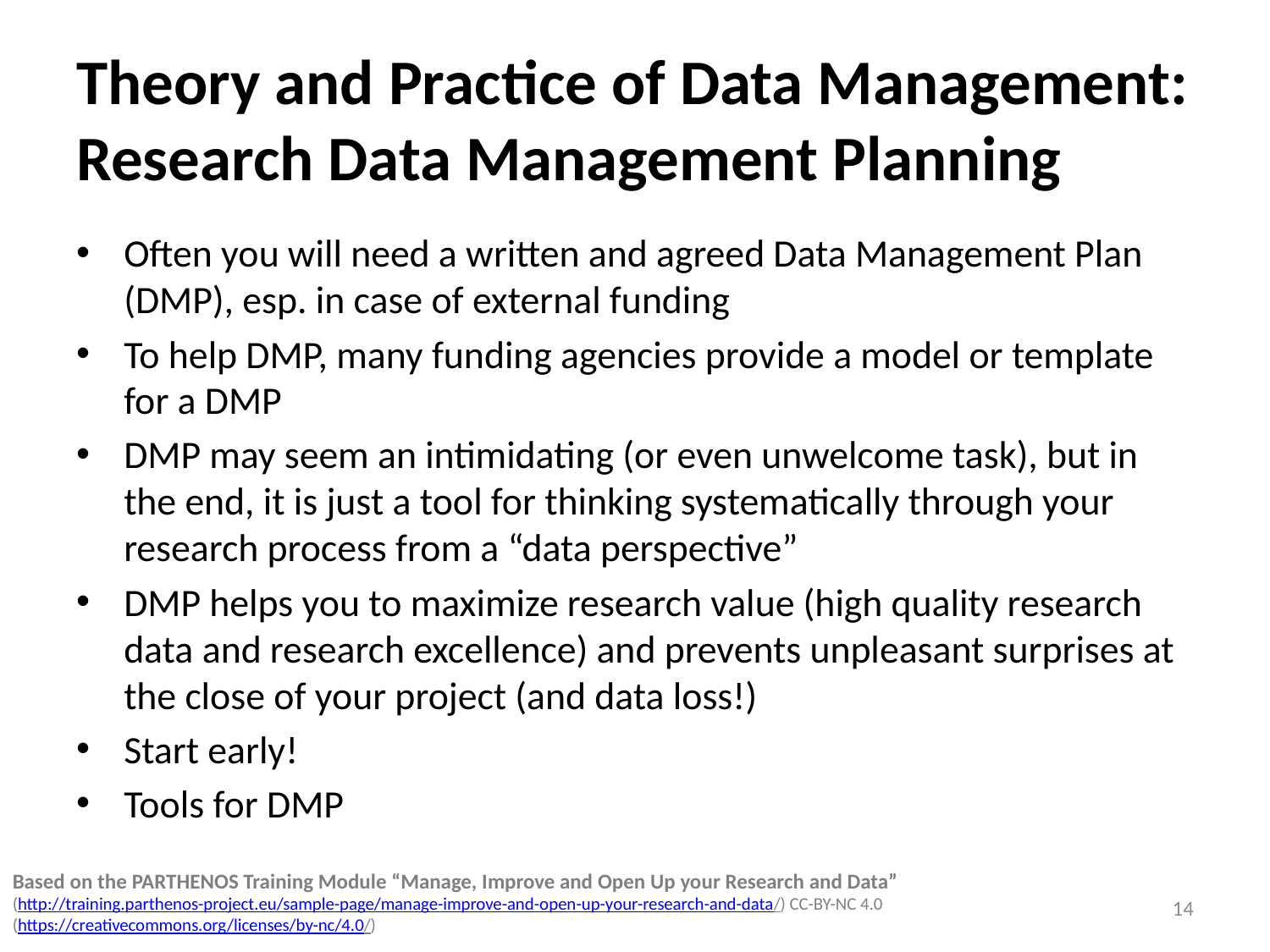

# Theory and Practice of Data Management: Research Data Management Planning
Often you will need a written and agreed Data Management Plan (DMP), esp. in case of external funding
To help DMP, many funding agencies provide a model or template for a DMP
DMP may seem an intimidating (or even unwelcome task), but in the end, it is just a tool for thinking systematically through your research process from a “data perspective”
DMP helps you to maximize research value (high quality research data and research excellence) and prevents unpleasant surprises at the close of your project (and data loss!)
Start early!
Tools for DMP
Based on the PARTHENOS Training Module “Manage, Improve and Open Up your Research and Data”
(http://training.parthenos-project.eu/sample-page/manage-improve-and-open-up-your-research-and-data/) CC-BY-NC 4.0
(https://creativecommons.org/licenses/by-nc/4.0/)
14